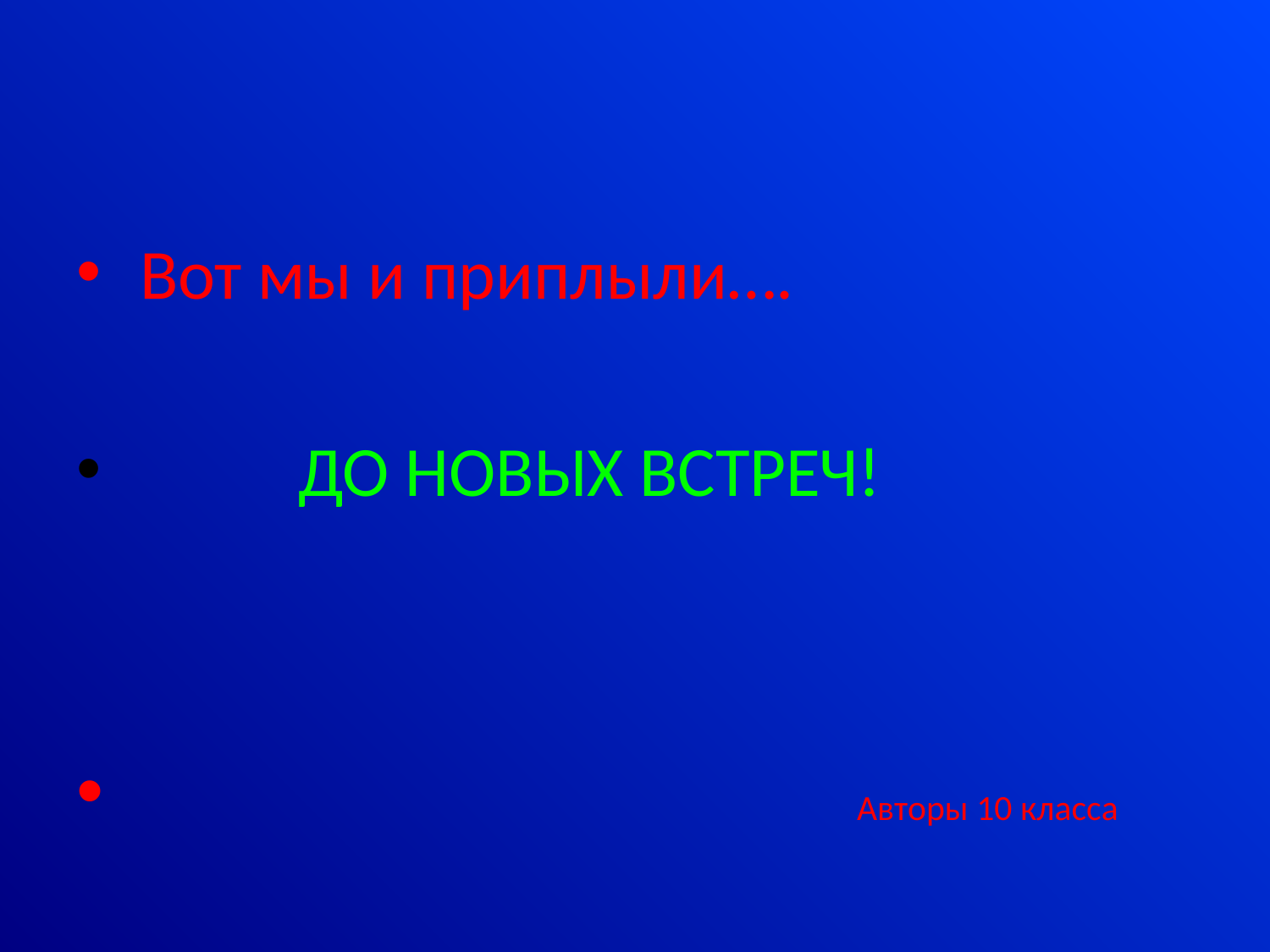

#
 Вот мы и приплыли….

           ДО НОВЫХ ВСТРЕЧ!

                                                                       Авторы 10 класса